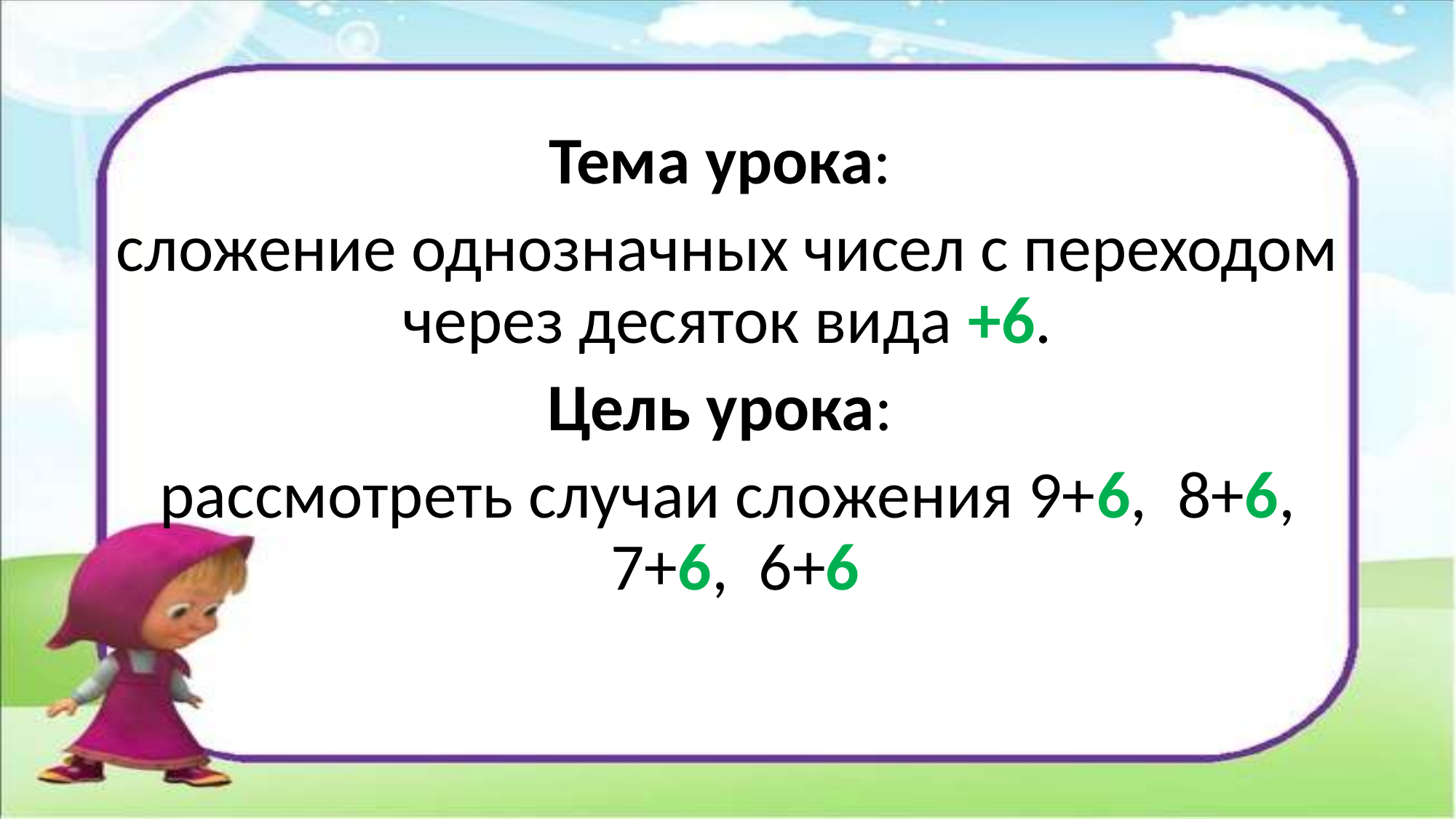

#
Тема урока:
сложение однозначных чисел с переходом через десяток вида +6.
Цель урока:
рассмотреть случаи сложения 9+6,  8+6,  7+6,  6+6